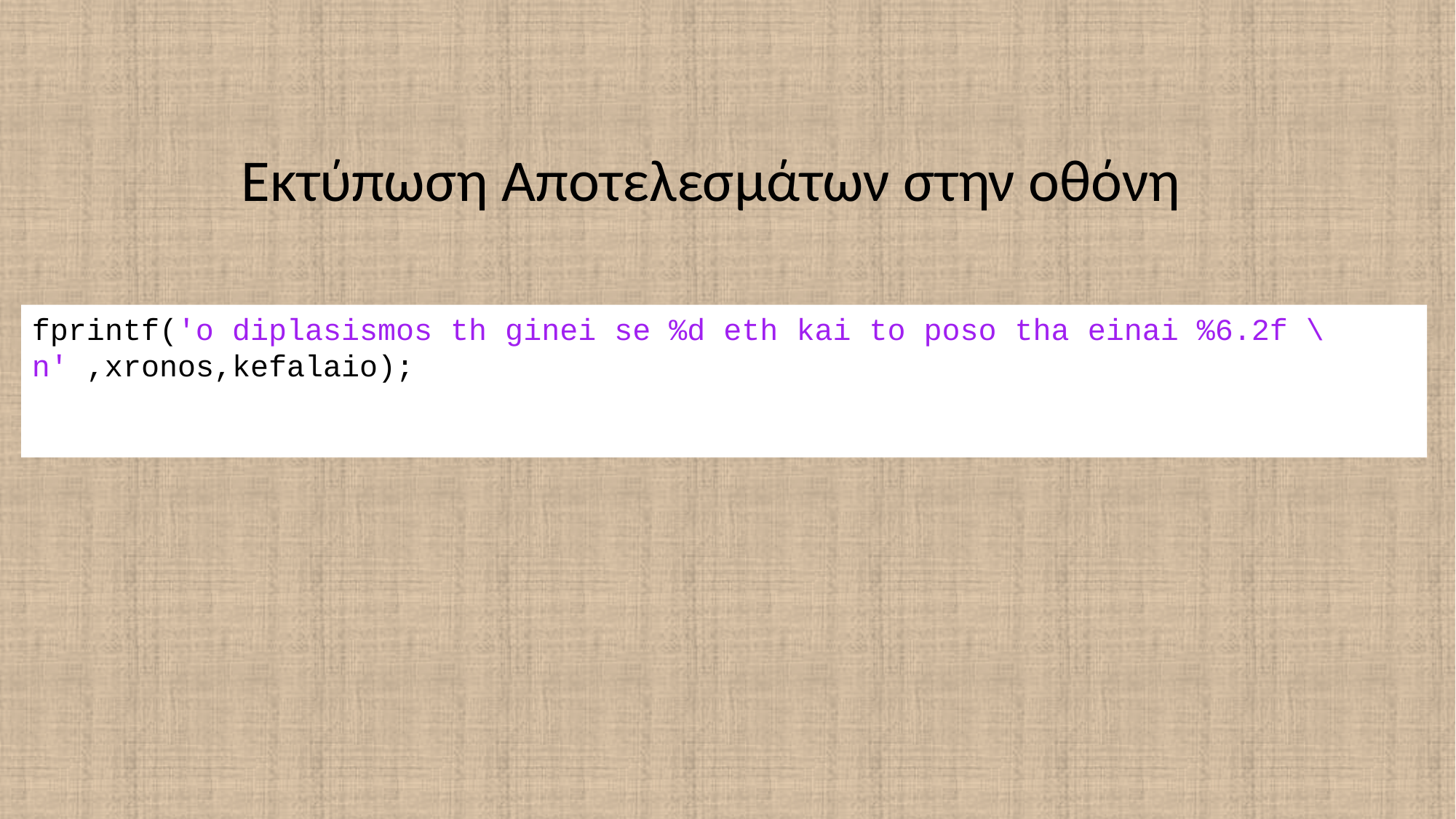

# Εκτύπωση Αποτελεσμάτων στην οθόνη
fprintf('o diplasismos th ginei se %d eth kai to poso tha einai %6.2f \n' ,xronos,kefalaio);